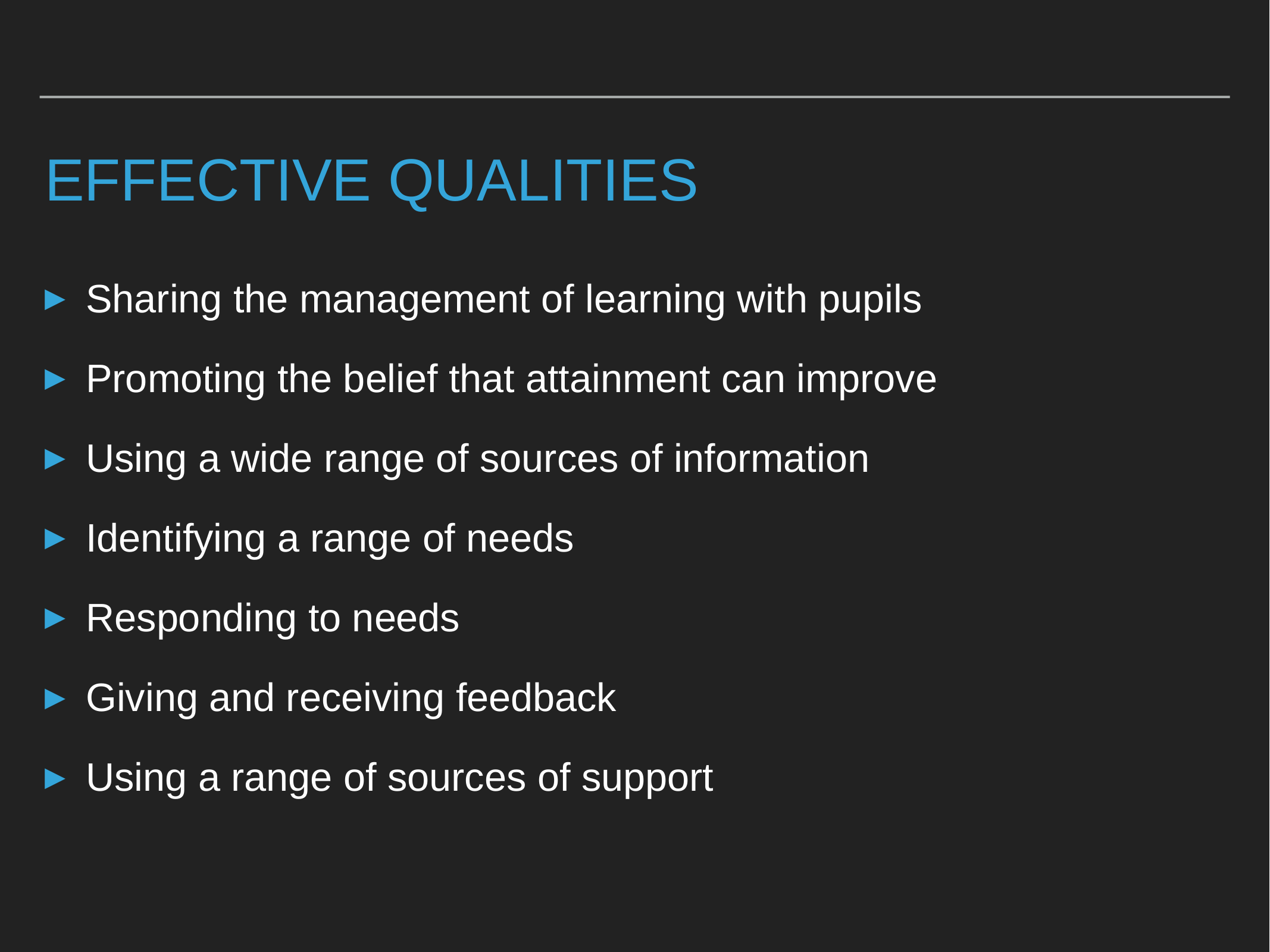

# Effective Qualities
Sharing the management of learning with pupils
Promoting the belief that attainment can improve
Using a wide range of sources of information
Identifying a range of needs
Responding to needs
Giving and receiving feedback
Using a range of sources of support